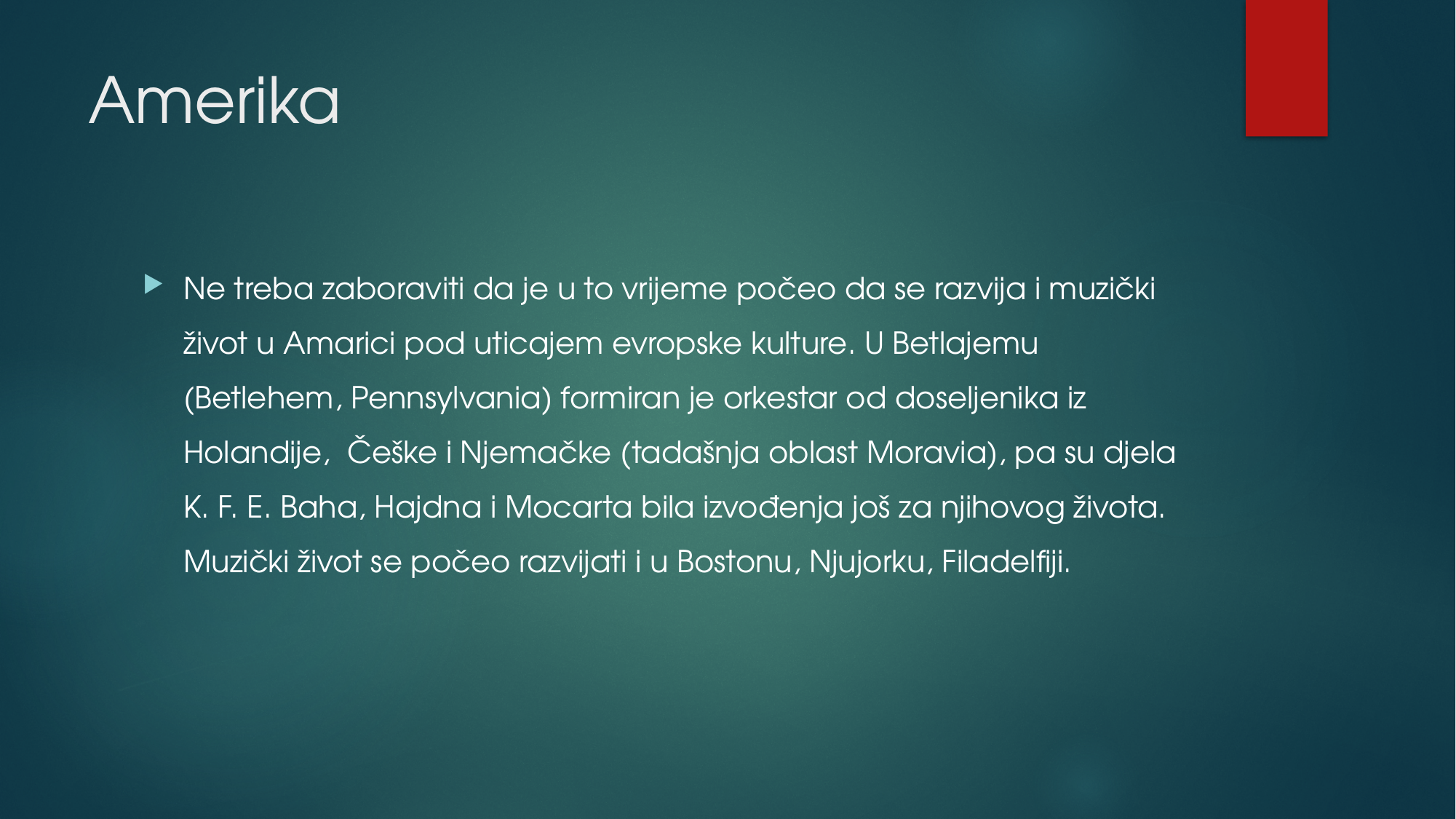

# Amerika
Ne treba zaboraviti da je u to vrijeme počeo da se razvija i muzički život u Amarici pod uticajem evropske kulture. U Betlajemu (Betlehem, Pennsylvania) formiran je orkestar od doseljenika iz Holandije,  Češke i Njemačke (tadašnja oblast Moravia), pa su djela K. F. E. Baha, Hajdna i Mocarta bila izvođenja još za njihovog života. Muzički život se počeo razvijati i u Bostonu, Njujorku, Filadelfiji.